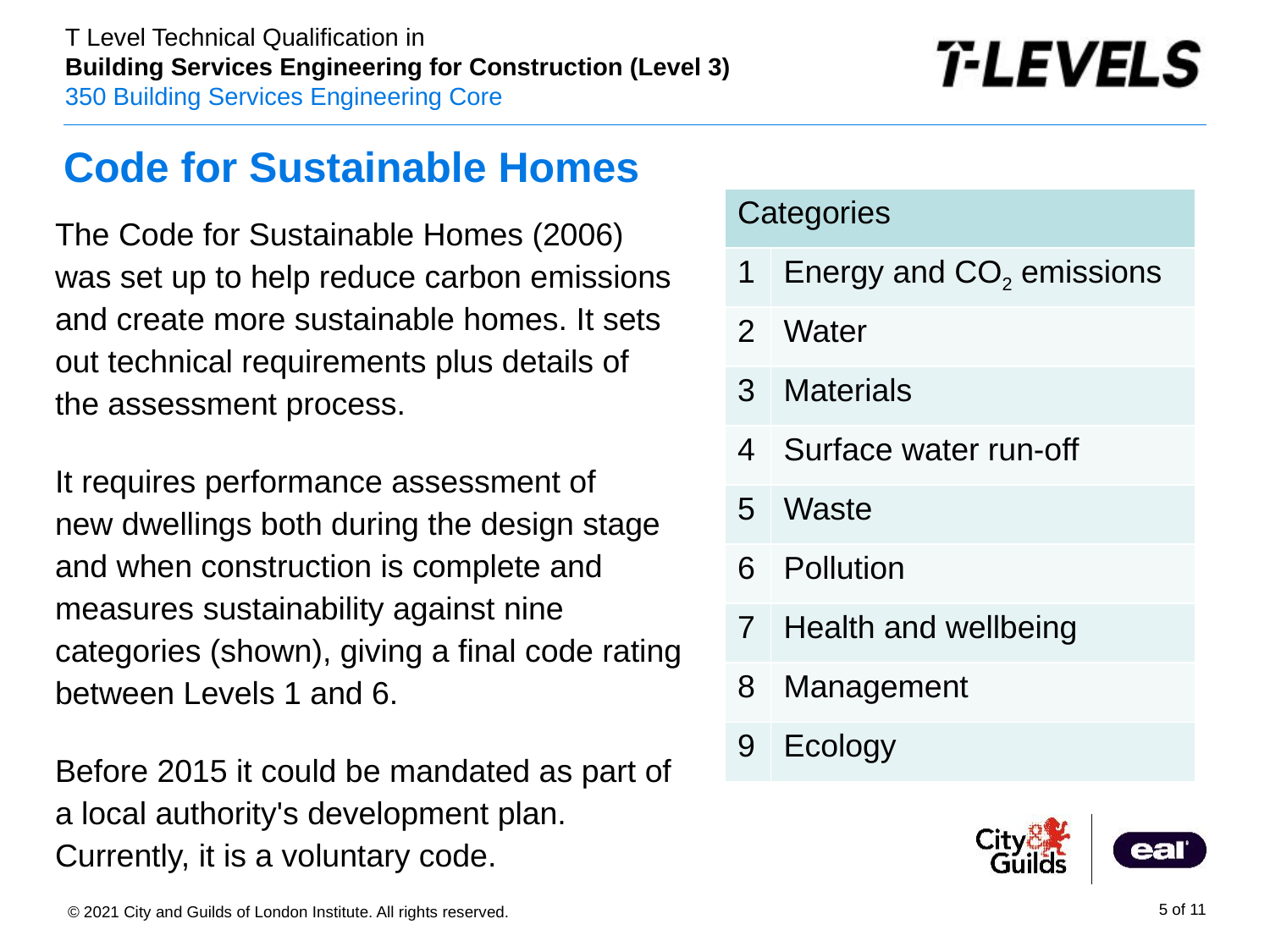

# Code for Sustainable Homes
| Categories |  |
| --- | --- |
| 1 | Energy and CO2 emissions |
| 2 | Water |
| 3 | Materials |
| 4 | Surface water run-off |
| 5 | Waste |
| 6 | Pollution |
| 7 | Health and wellbeing |
| 8 | Management |
| 9 | Ecology |
The Code for Sustainable Homes (2006) was set up to help reduce carbon emissions and create more sustainable homes. It sets out technical requirements plus details of the assessment process.
It requires performance assessment of new dwellings both during the design stage and when construction is complete and measures sustainability against nine categories (shown), giving a final code rating between Levels 1 and 6.
Before 2015 it could be mandated as part of a local authority's development plan. Currently, it is a voluntary code.